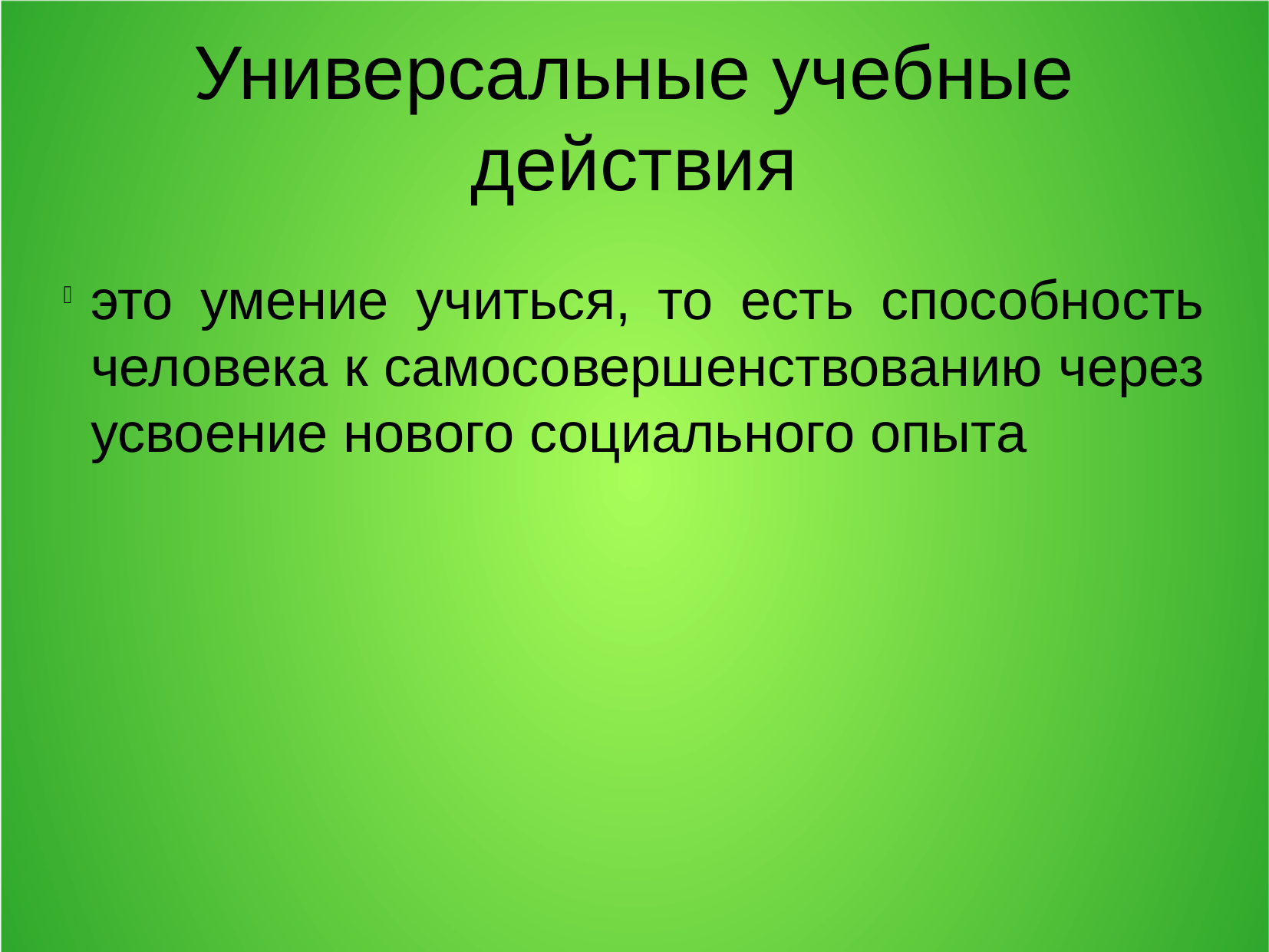

Универсальные учебные действия

это умение учиться, то есть способность человека к самосовершенствованию через усвоение нового социального опыта